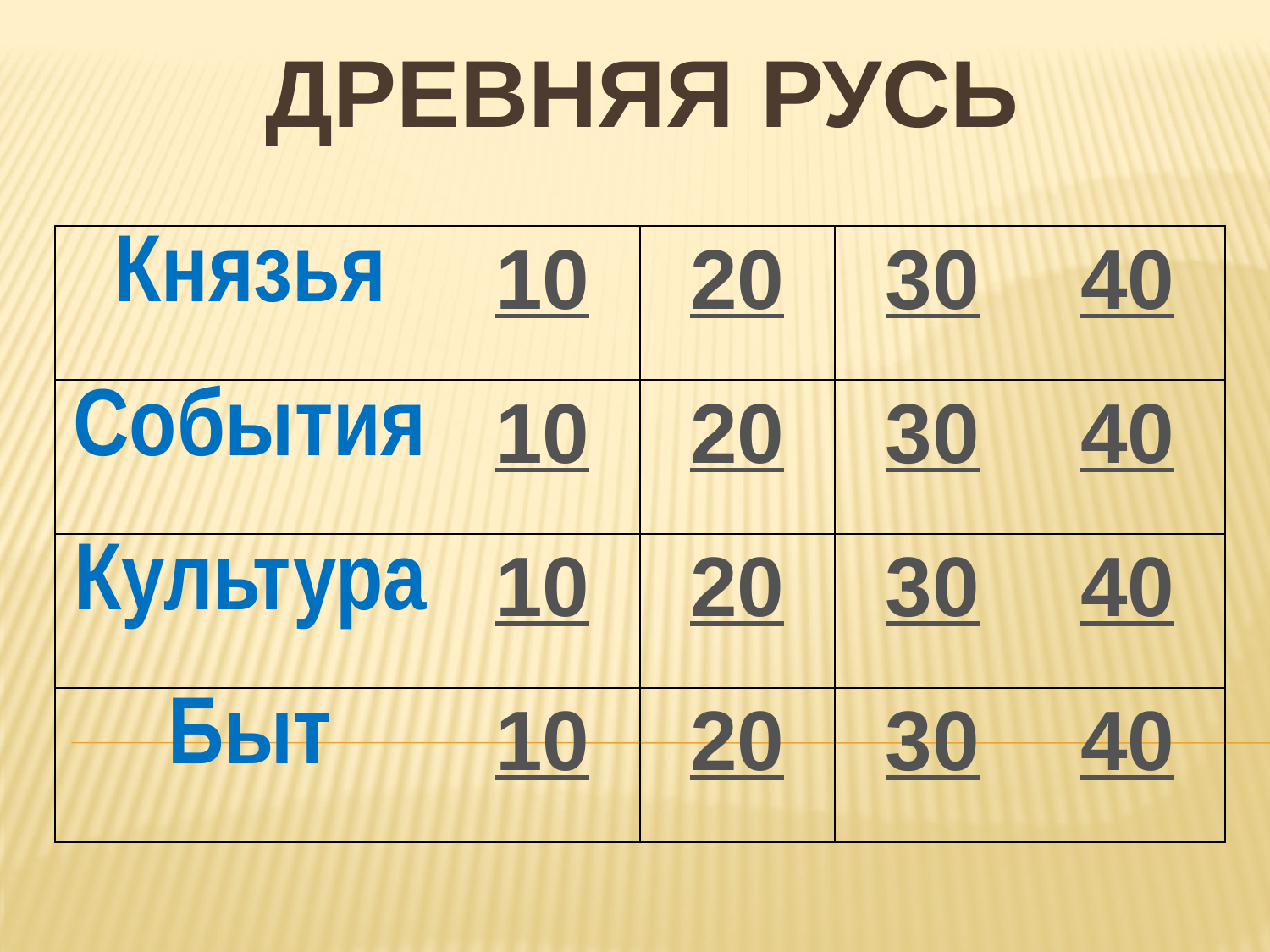

# Древняя Русь
|  |  |  |  |  |  |
| --- | --- | --- | --- | --- | --- |
|  |  |  |  |  |  |
|  |  |  |  |  |  |
|  |  |  |  |  |  |
|  |  |  |  |  |  |
| Князья | 10 | 20 | 30 | 40 |
| --- | --- | --- | --- | --- |
| События | 10 | 20 | 30 | 40 |
| Культура | 10 | 20 | 30 | 40 |
| Быт | 10 | 20 | 30 | 40 |